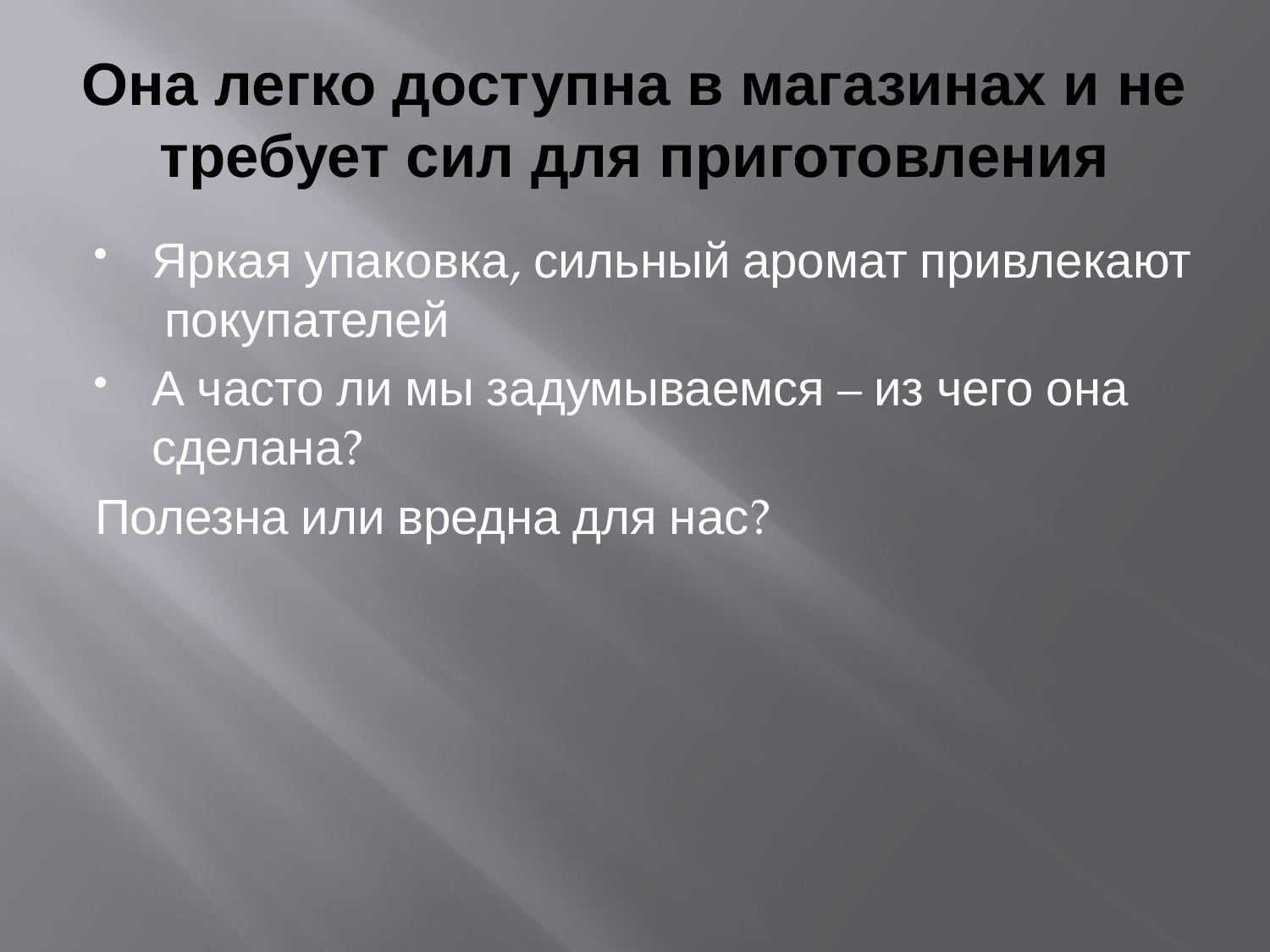

# Она легко доступна в магазинах и не требует сил для приготовления
Яркая упаковка, сильный аромат привлекают  покупателей
А часто ли мы задумываемся – из чего она сделана?
Полезна или вредна для нас?